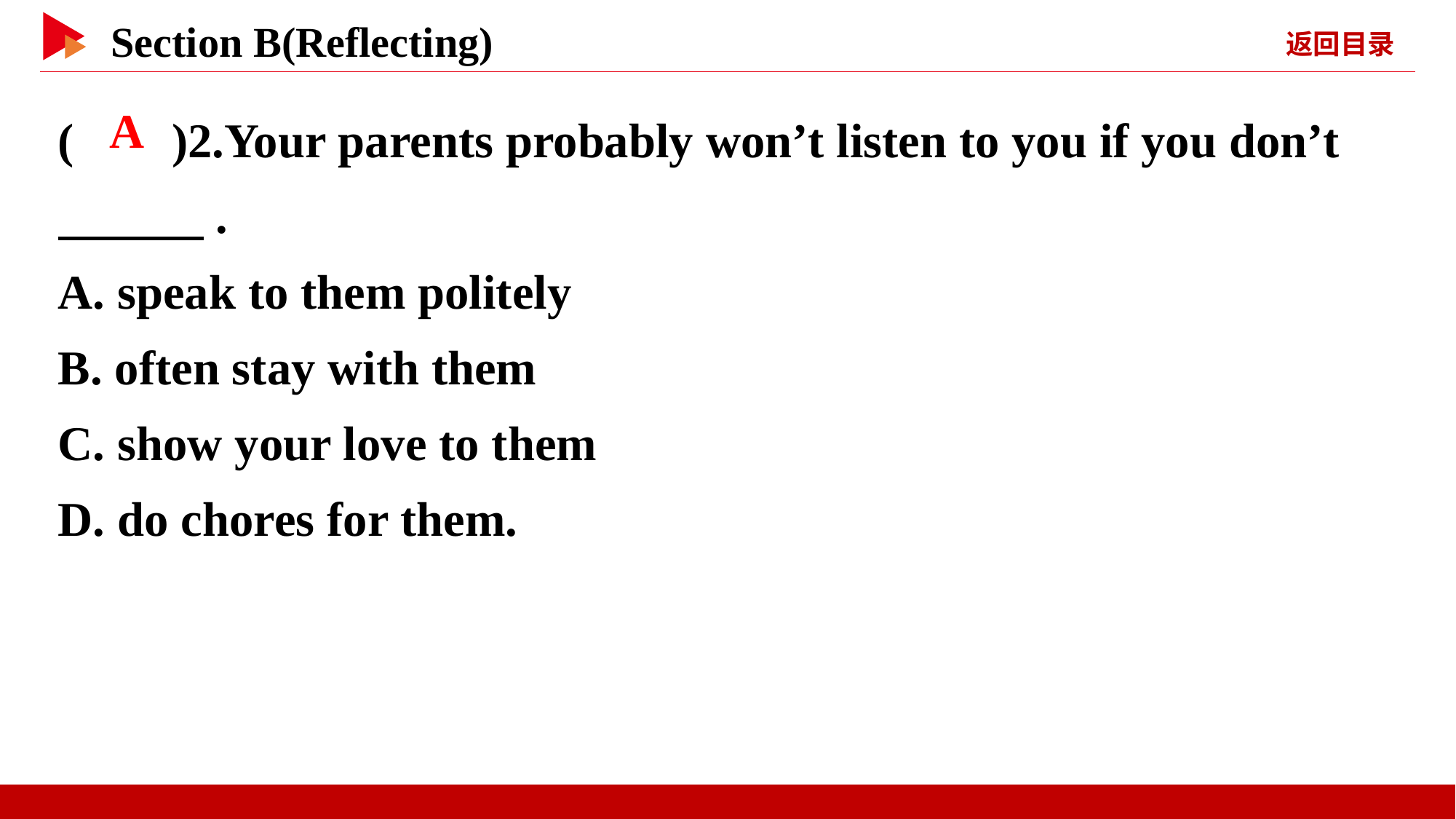

(        )2.Your parents probably won’t listen to you if you don’t 　　　.
A. speak to them politely
B. often stay with them
C. show your love to them
D. do chores for them.
   A